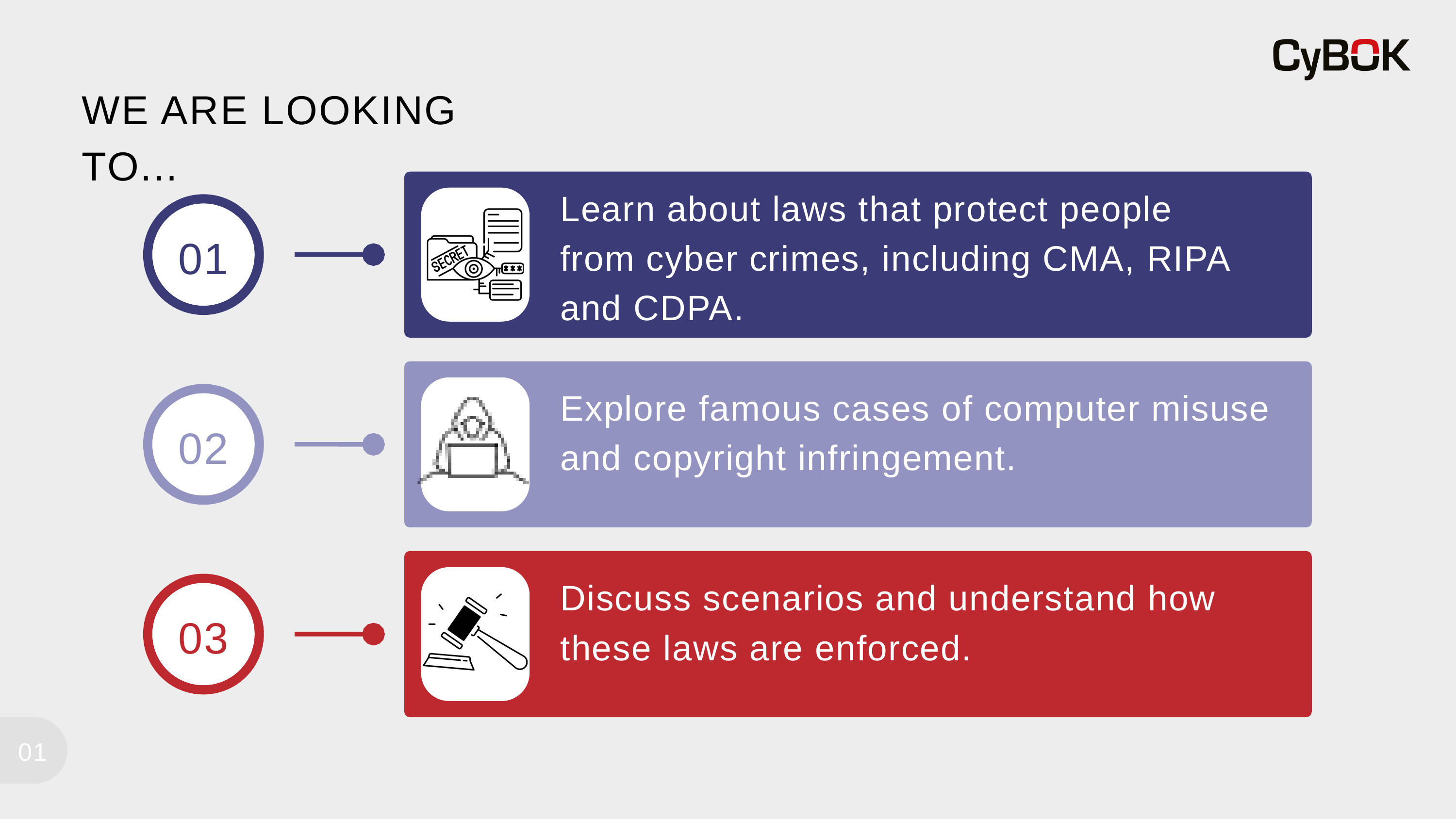

WE ARE LOOKING TO...

Learn about laws that protect people from cyber crimes, including CMA, RIPA and CDPA.

01

Explore famous cases of computer misuse and copyright infringement.

02

Discuss scenarios and understand how these laws are enforced.

03

01